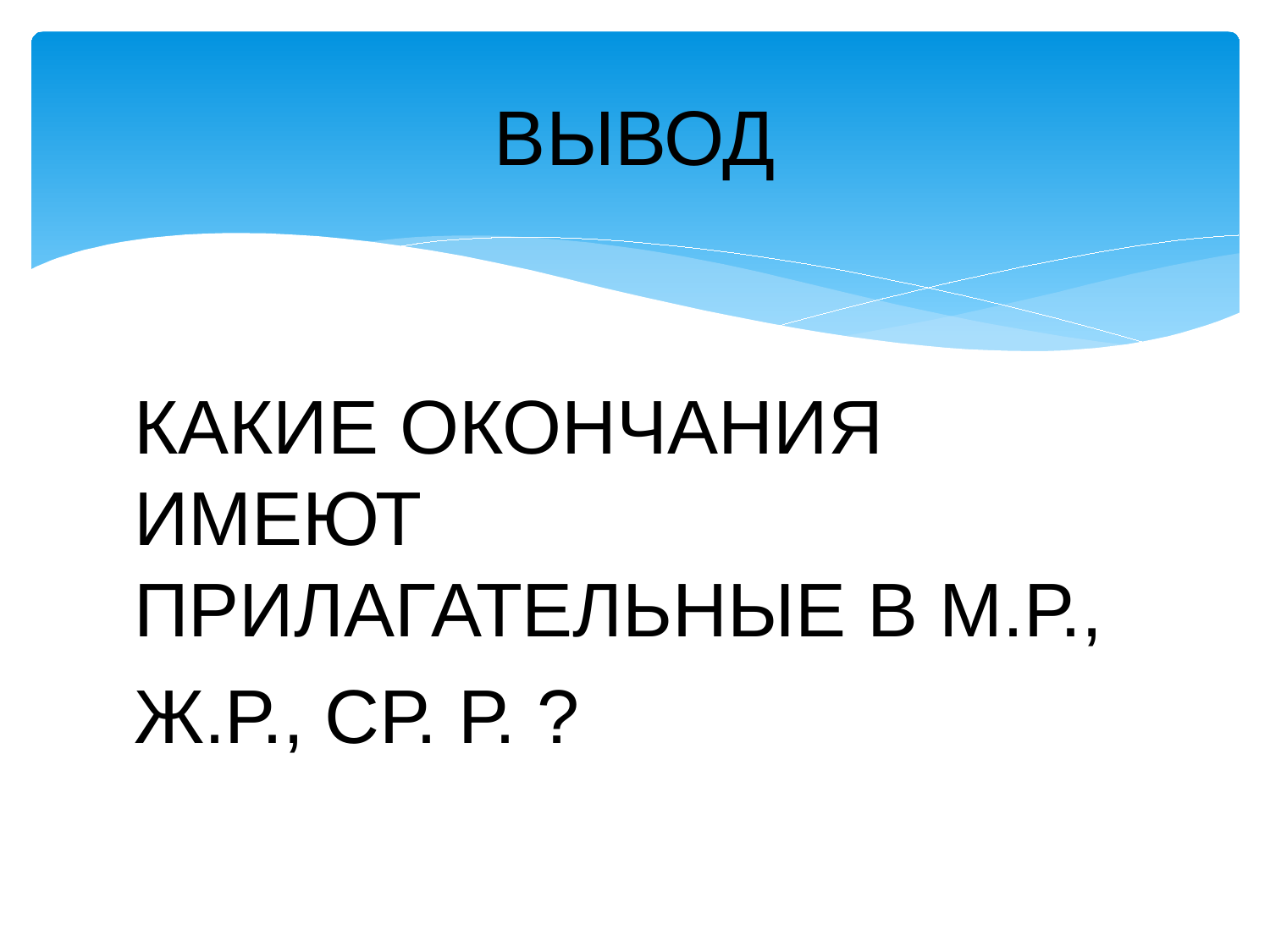

# ВЫВОД
КАКИЕ ОКОНЧАНИЯ ИМЕЮТ ПРИЛАГАТЕЛЬНЫЕ В М.Р.,
Ж.Р., СР. Р. ?